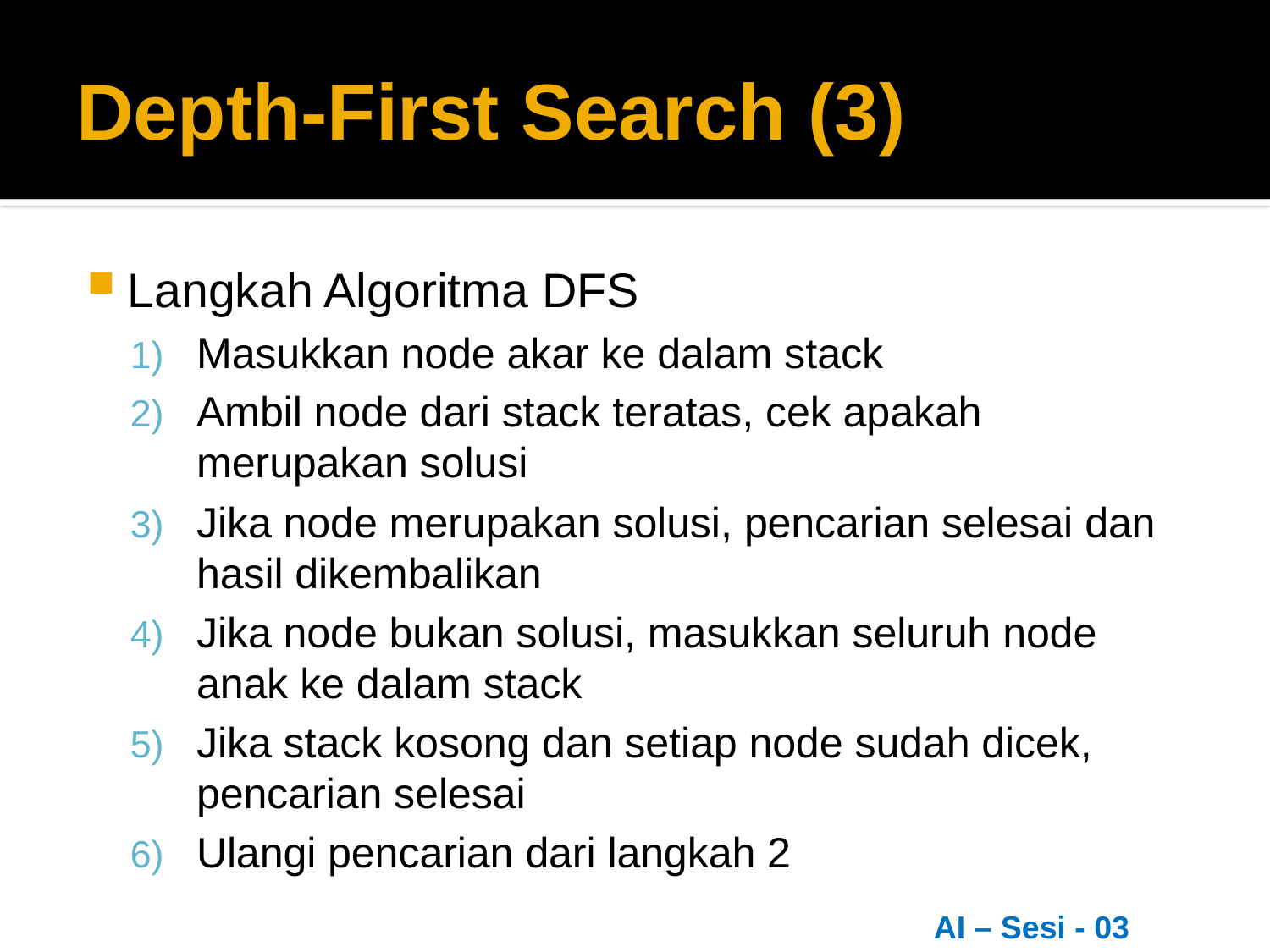

# Depth-First Search (3)
Langkah Algoritma DFS
Masukkan node akar ke dalam stack
Ambil node dari stack teratas, cek apakah merupakan solusi
Jika node merupakan solusi, pencarian selesai dan hasil dikembalikan
Jika node bukan solusi, masukkan seluruh node anak ke dalam stack
Jika stack kosong dan setiap node sudah dicek, pencarian selesai
Ulangi pencarian dari langkah 2